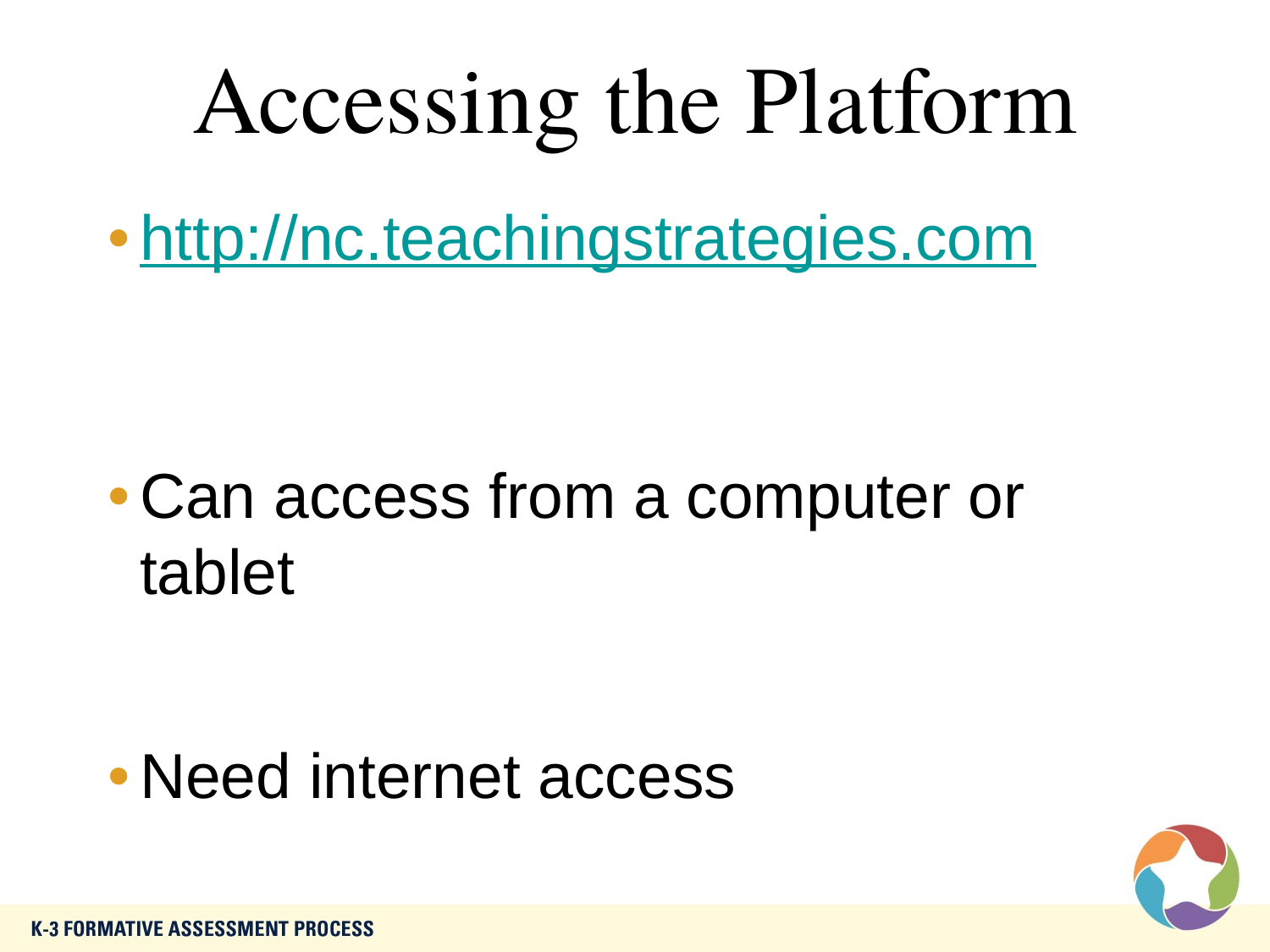

# Accessing the Platform
http://nc.teachingstrategies.com

Can access from a computer or tablet

Need internet access